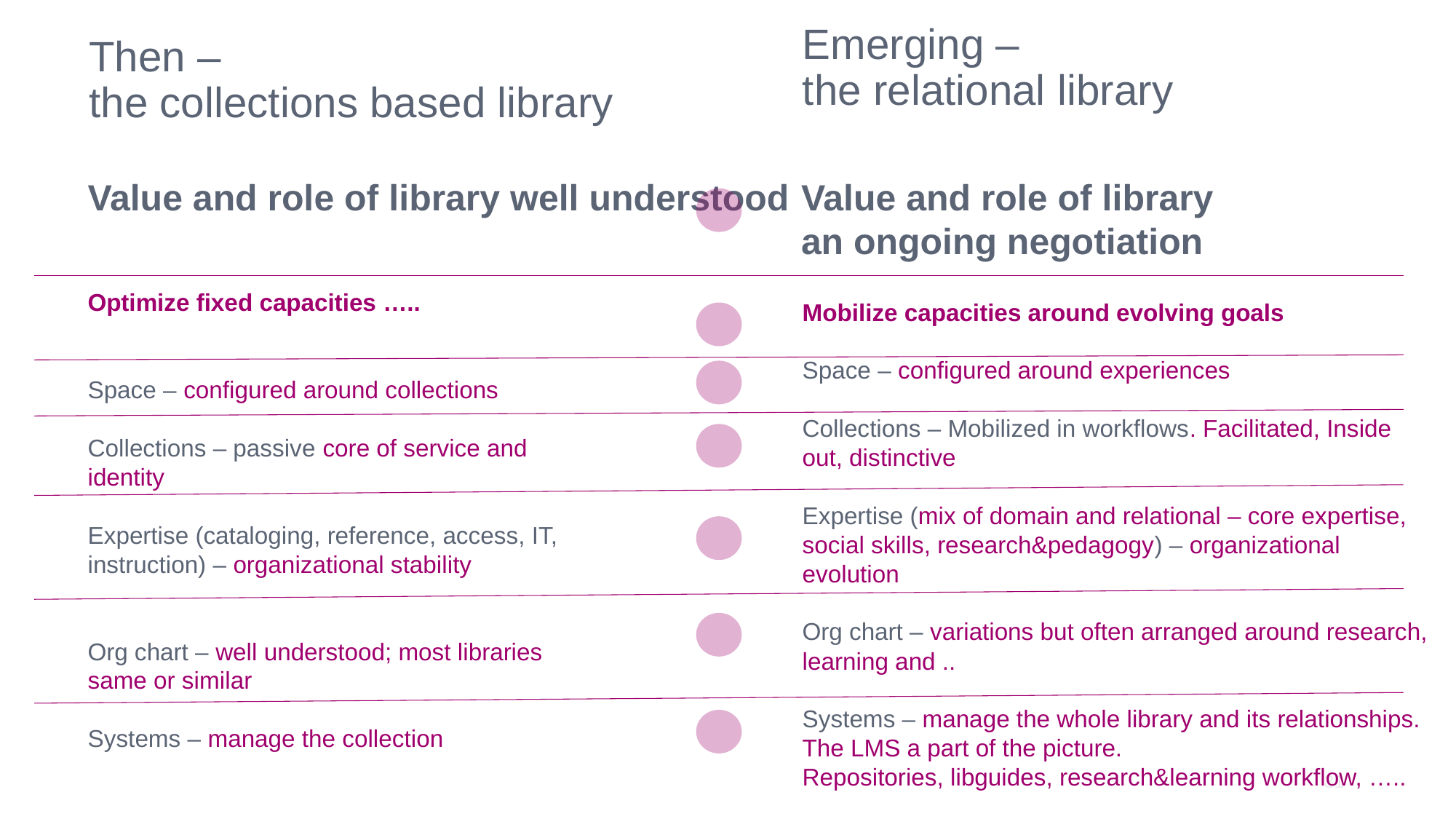

Emerging –
the relational library
# Then – the collections based library
Value and role of library
an ongoing negotiation

Value and role of library well understood

Optimize fixed capacities …..

Space – configured around collections

Collections – passive core of service and identity

Expertise (cataloging, reference, access, IT, instruction) – organizational stability

Org chart – well understood; most libraries same or similar

Systems – manage the collection

Mobilize capacities around evolving goals

Space – configured around experiences

Collections – Mobilized in workflows. Facilitated, Inside out, distinctive

Expertise (mix of domain and relational – core expertise, social skills, research&pedagogy) – organizational evolution

Org chart – variations but often arranged around research, learning and ..

Systems – manage the whole library and its relationships. The LMS a part of the picture.
Repositories, libguides, research&learning workflow, …..

31